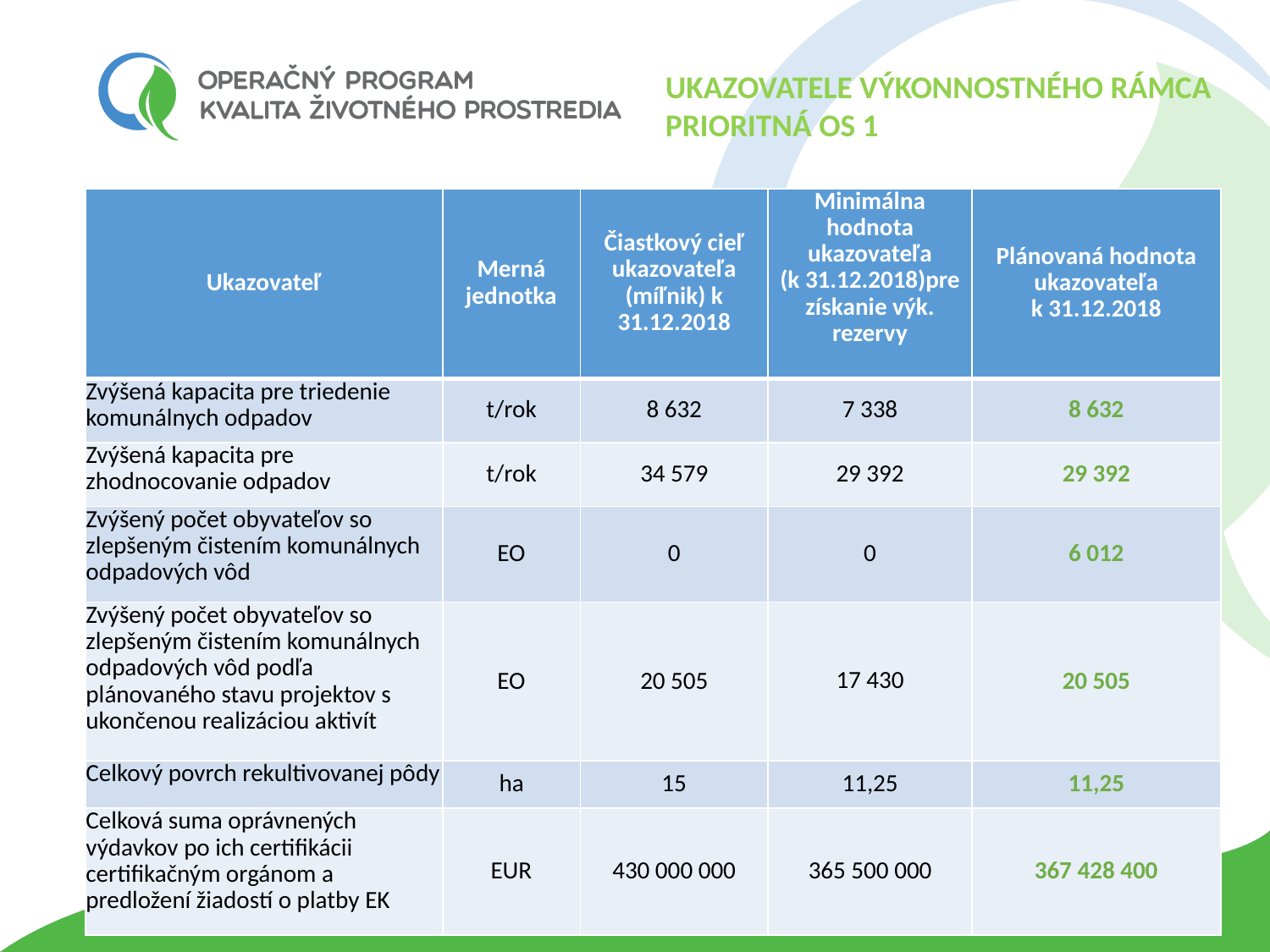

UKAZOVATELE VÝKONNOSTNÉHO RÁMCA Prioritná os 1
| Ukazovateľ | Merná jednotka | Čiastkový cieľ ukazovateľa (míľnik) k 31.12.2018 | Minimálna hodnota ukazovateľa (k 31.12.2018)pre získanie výk. rezervy | Plánovaná hodnota ukazovateľa k 31.12.2018 |
| --- | --- | --- | --- | --- |
| Zvýšená kapacita pre triedenie komunálnych odpadov | t/rok | 8 632 | 7 338 | 8 632 |
| Zvýšená kapacita pre zhodnocovanie odpadov | t/rok | 34 579 | 29 392 | 29 392 |
| Zvýšený počet obyvateľov so zlepšeným čistením komunálnych odpadových vôd | EO | 0 | 0 | 6 012 |
| Zvýšený počet obyvateľov so zlepšeným čistením komunálnych odpadových vôd podľa plánovaného stavu projektov s ukončenou realizáciou aktivít | EO | 20 505 | 17 430 | 20 505 |
| Celkový povrch rekultivovanej pôdy | ha | 15 | 11,25 | 11,25 |
| Celková suma oprávnených výdavkov po ich certifikácii certifikačným orgánom a predložení žiadostí o platby EK | EUR | 430 000 000 | 365 500 000 | 367 428 400 |
#